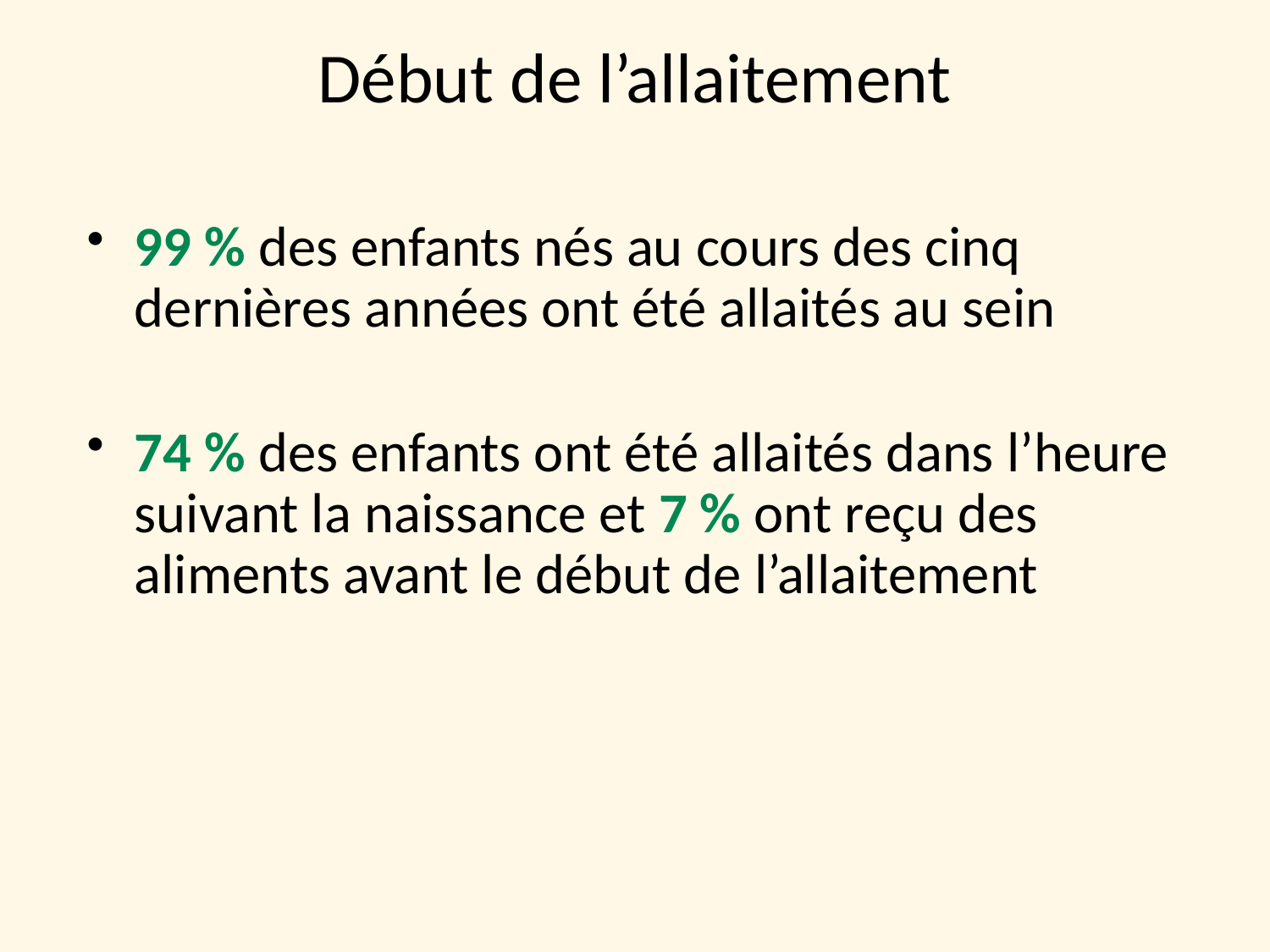

# Début de l’allaitement
99 % des enfants nés au cours des cinq dernières années ont été allaités au sein

74 % des enfants ont été allaités dans l’heure suivant la naissance et 7 % ont reçu des aliments avant le début de l’allaitement